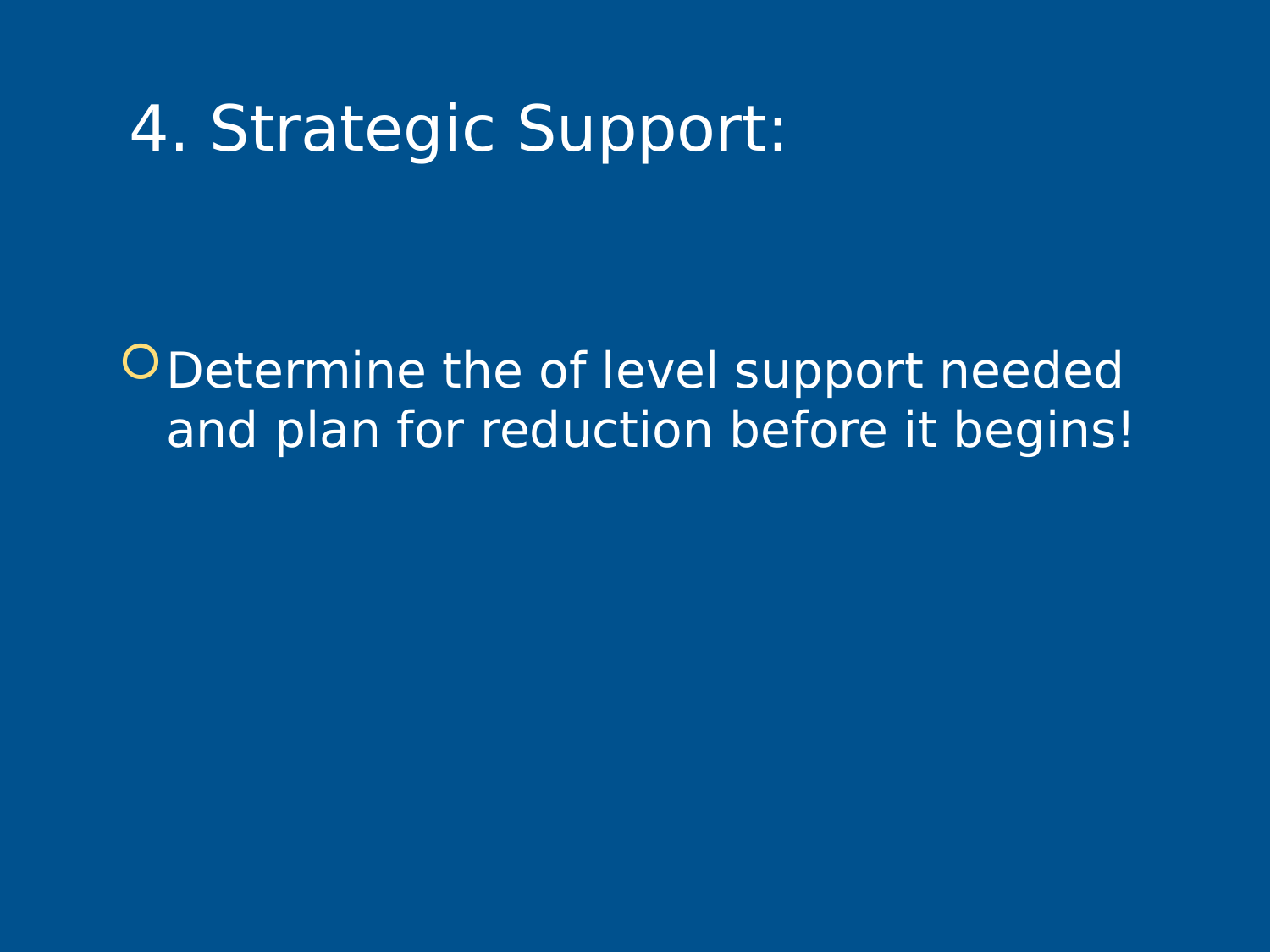

Determine the of level support needed and plan for reduction before it begins!
# 4. Strategic Support: